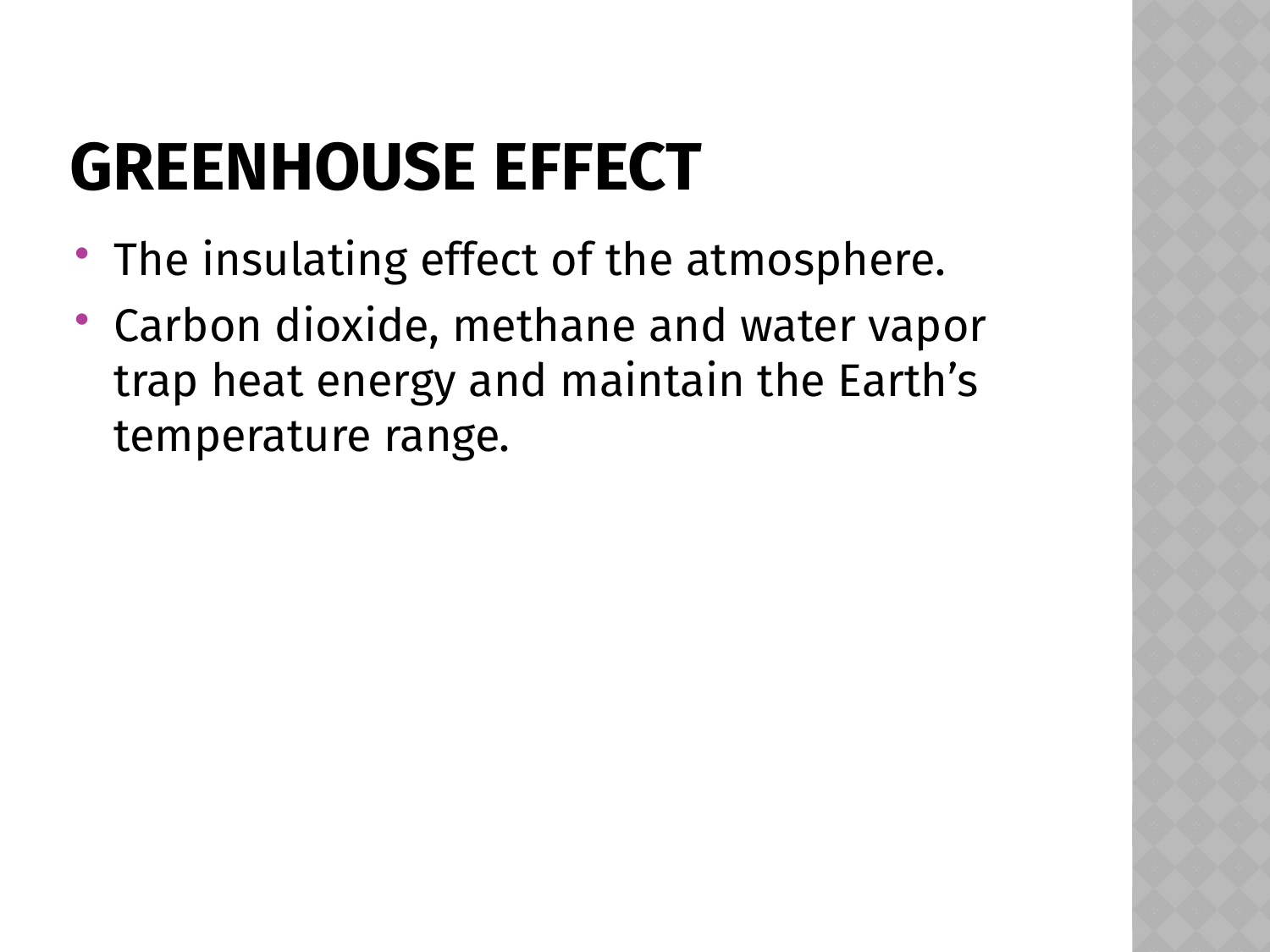

# Greenhouse Effect
The insulating effect of the atmosphere.
Carbon dioxide, methane and water vapor trap heat energy and maintain the Earth’s temperature range.